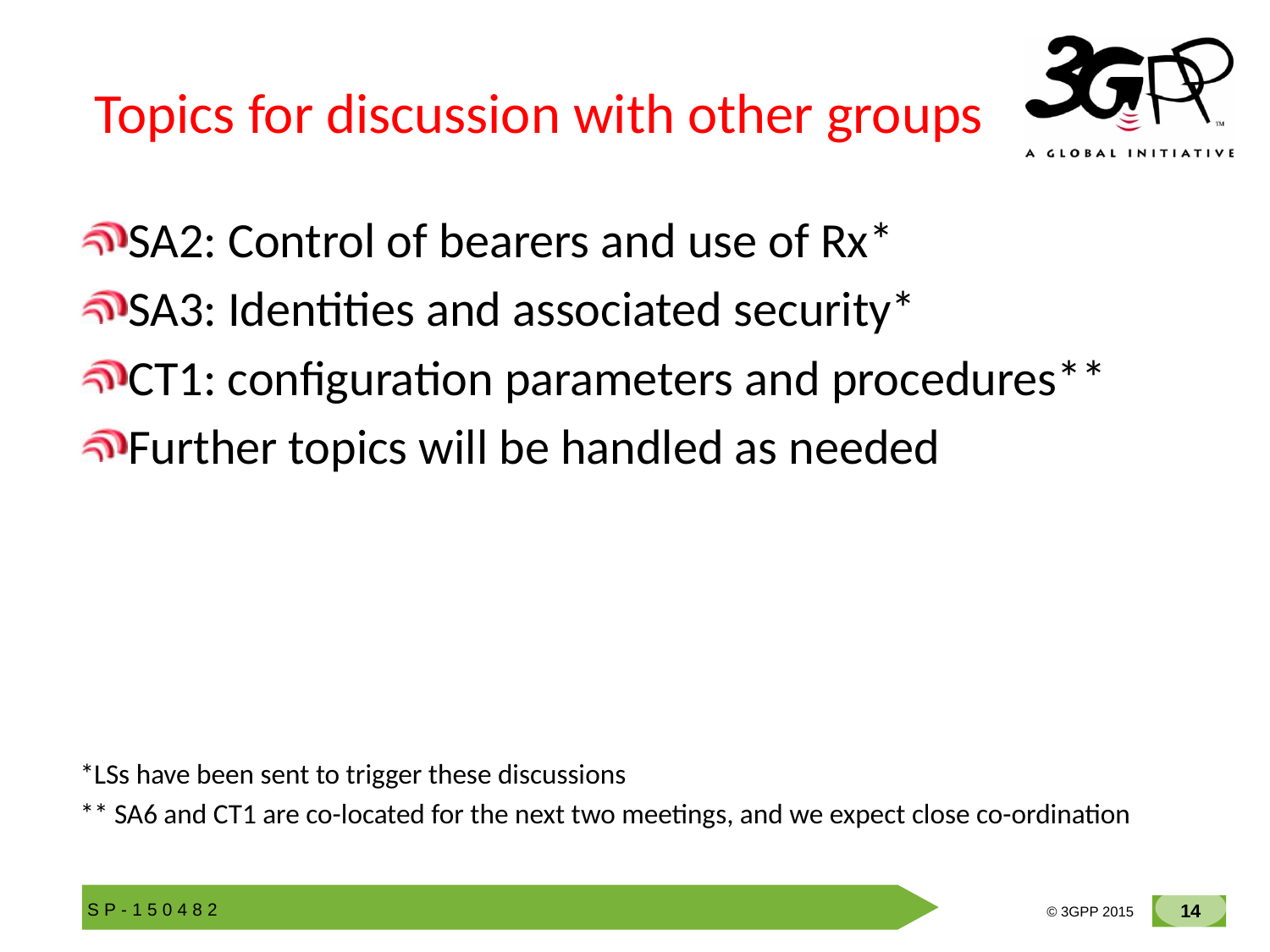

# Topics for discussion with other groups
SA2: Control of bearers and use of Rx*
SA3: Identities and associated security*
CT1: configuration parameters and procedures**
Further topics will be handled as needed

*LSs have been sent to trigger these discussions
** SA6 and CT1 are co-located for the next two meetings, and we expect close co-ordination